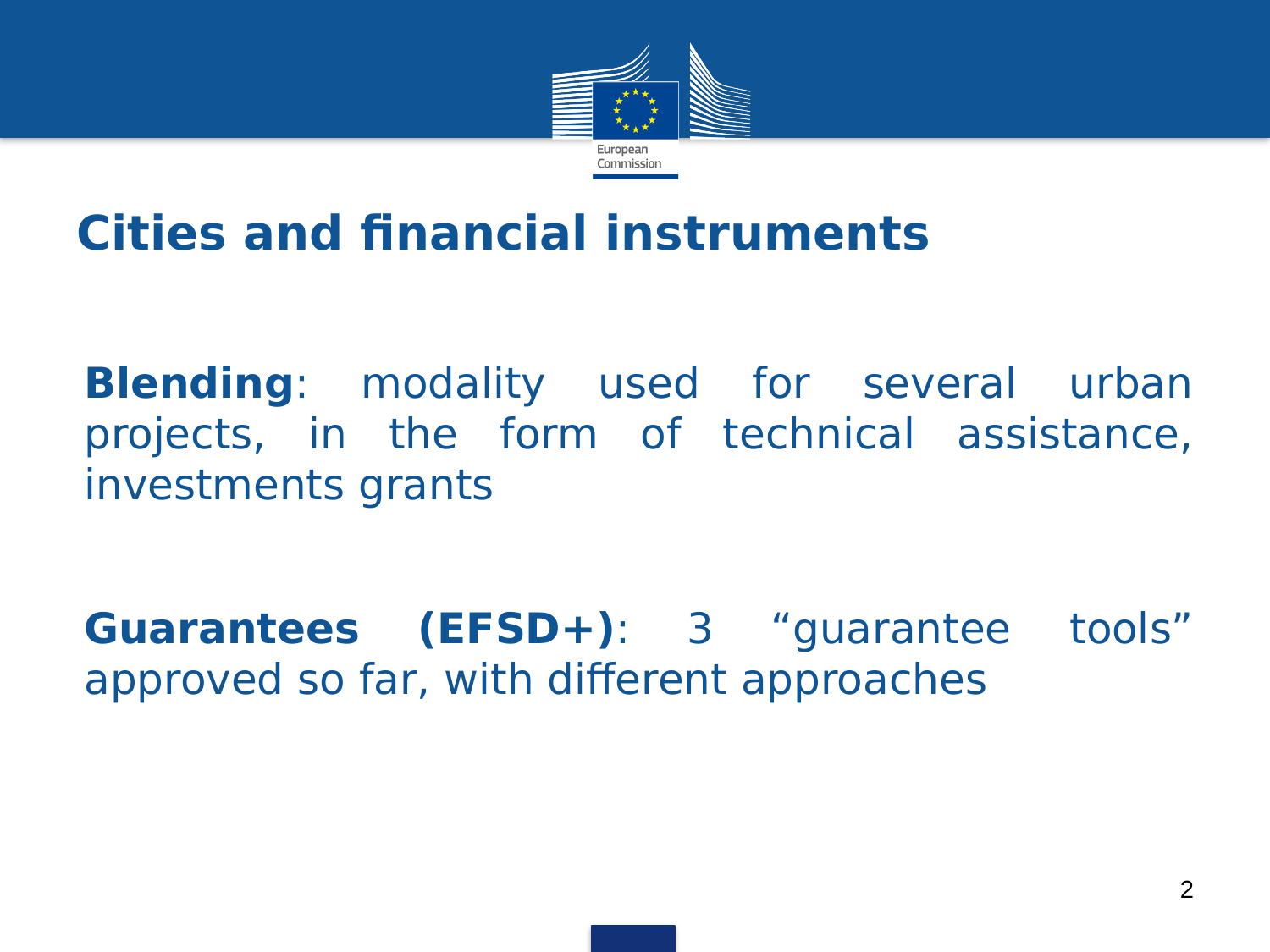

# Cities and financial instruments

Blending: modality used for several urban projects, in the form of technical assistance, investments grants

Guarantees (EFSD+): 3 “guarantee tools” approved so far, with different approaches

2